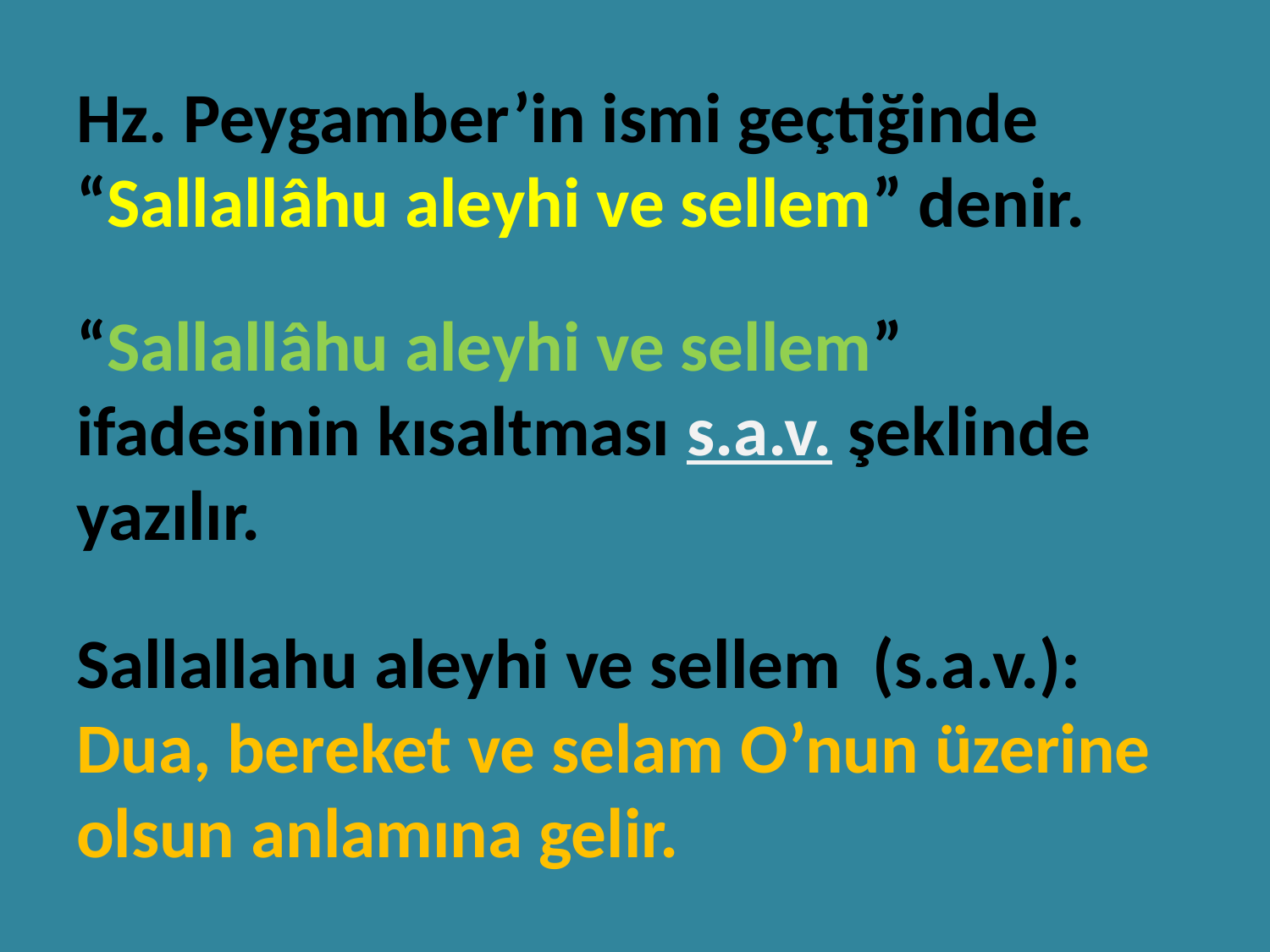

Hz. Peygamber’in ismi geçtiğinde “Sallallâhu aleyhi ve sellem” denir.

“Sallallâhu aleyhi ve sellem” ifadesinin kısaltması s.a.v. şeklinde yazılır.

Sallallahu aleyhi ve sellem  (s.a.v.): Dua, bereket ve selam O’nun üzerine olsun anlamına gelir.